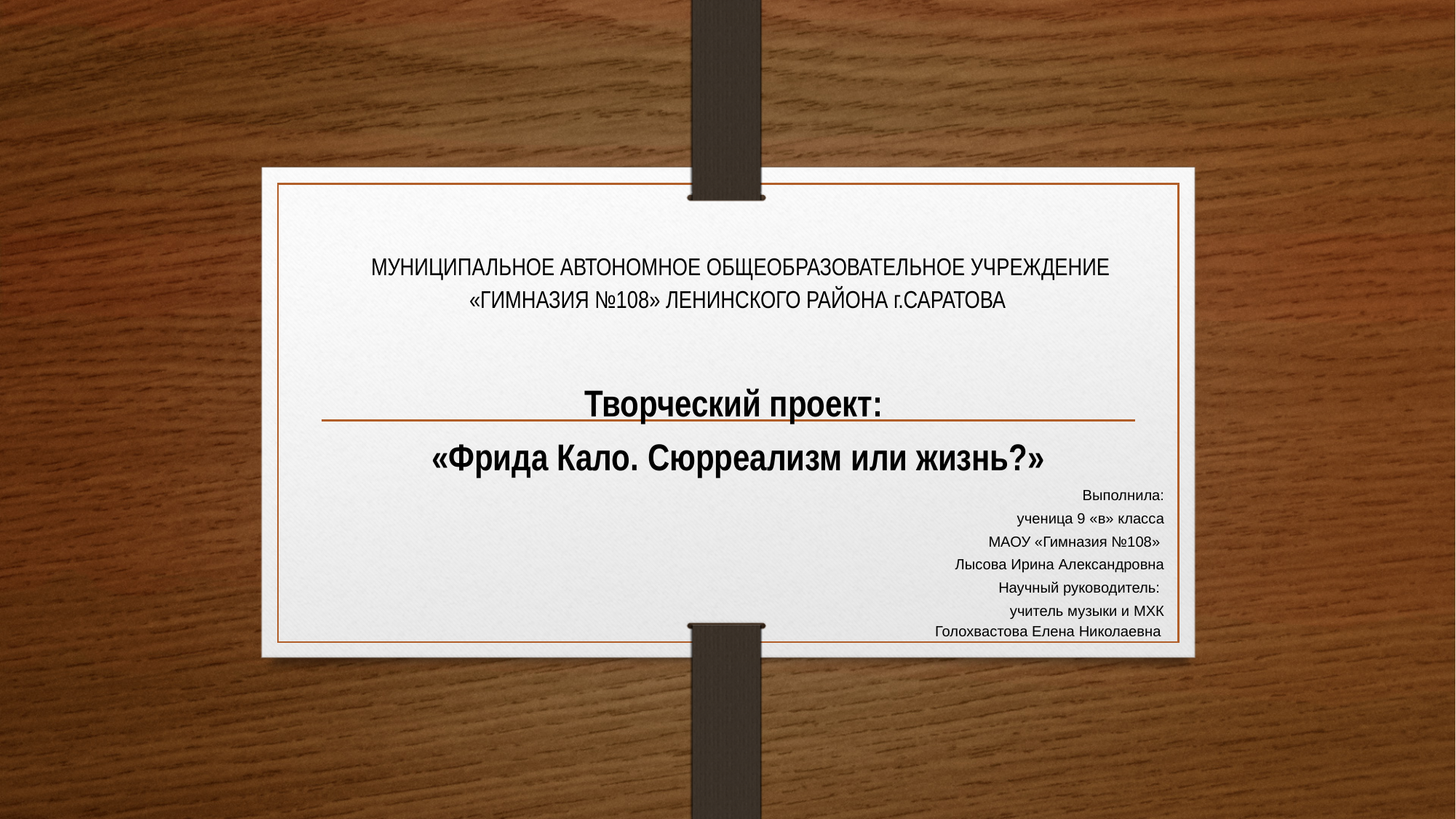

# МУНИЦИПАЛЬНОЕ АВТОНОМНОЕ ОБЩЕОБРАЗОВАТЕЛЬНОЕ УЧРЕЖДЕНИЕ «ГИМНАЗИЯ №108» ЛЕНИНСКОГО РАЙОНА г.САРАТОВА
Творческий проект:
 «Фрида Кало. Сюрреализм или жизнь?»
Выполнила:
ученица 9 «в» класса
МАОУ «Гимназия №108»
Лысова Ирина Александровна
Научный руководитель:
учитель музыки и МХК
Голохвастова Елена Николаевна